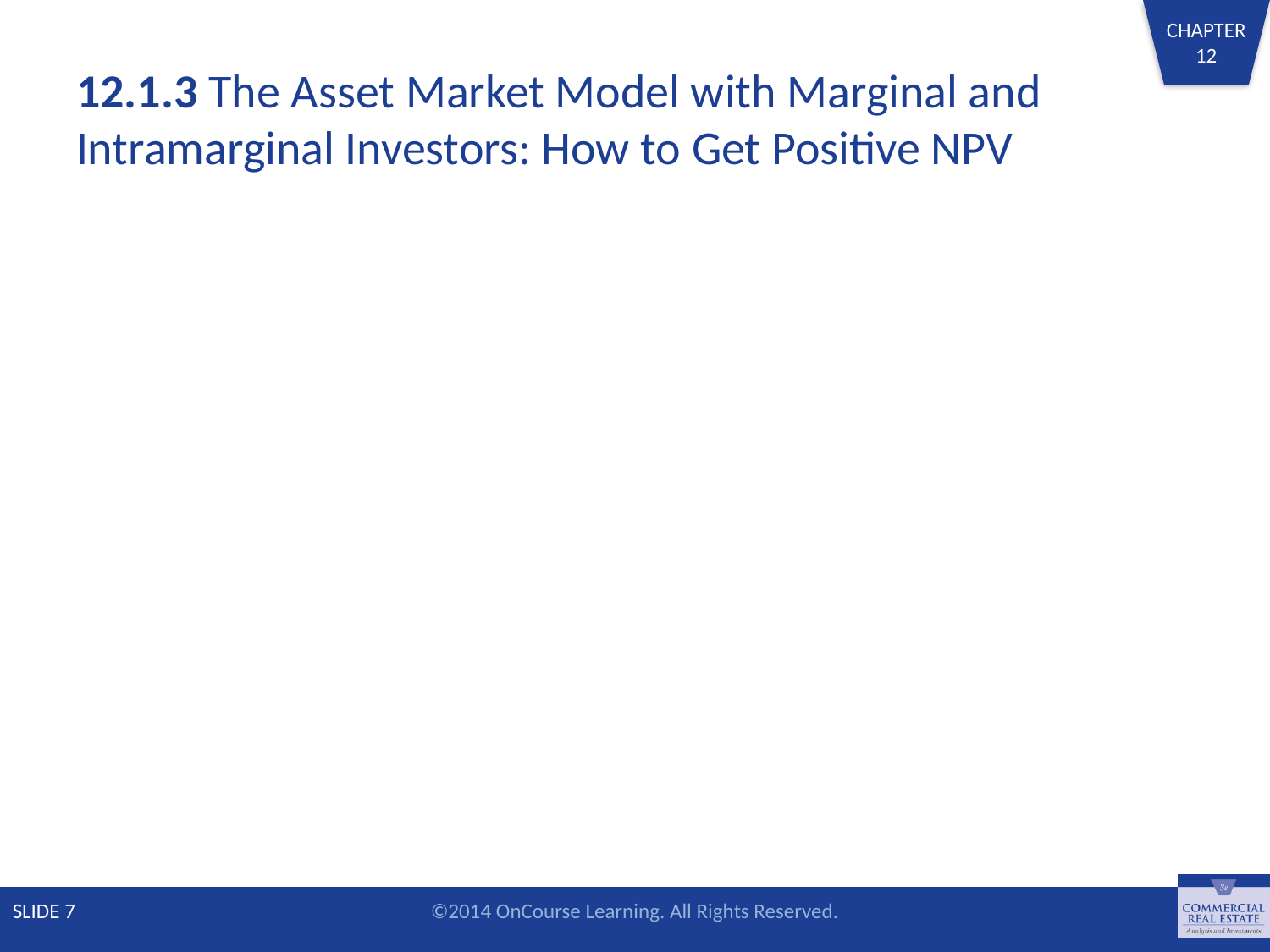

# 12.1.3 The Asset Market Model with Marginal and Intramarginal Investors: How to Get Positive NPV

SLIDE 7